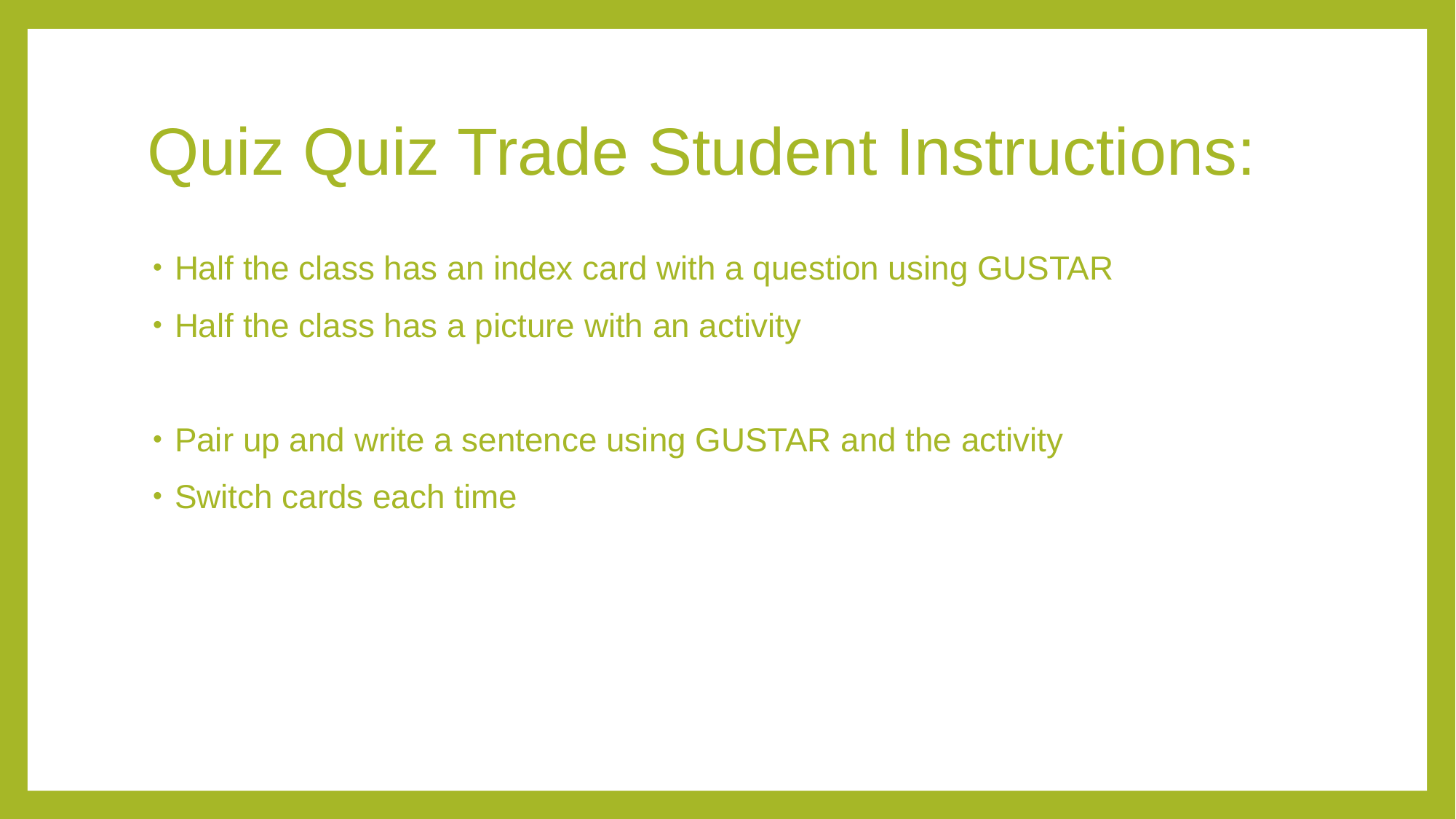

# Quiz Quiz Trade Student Instructions:
Half the class has an index card with a question using GUSTAR
Half the class has a picture with an activity

Pair up and write a sentence using GUSTAR and the activity
Switch cards each time